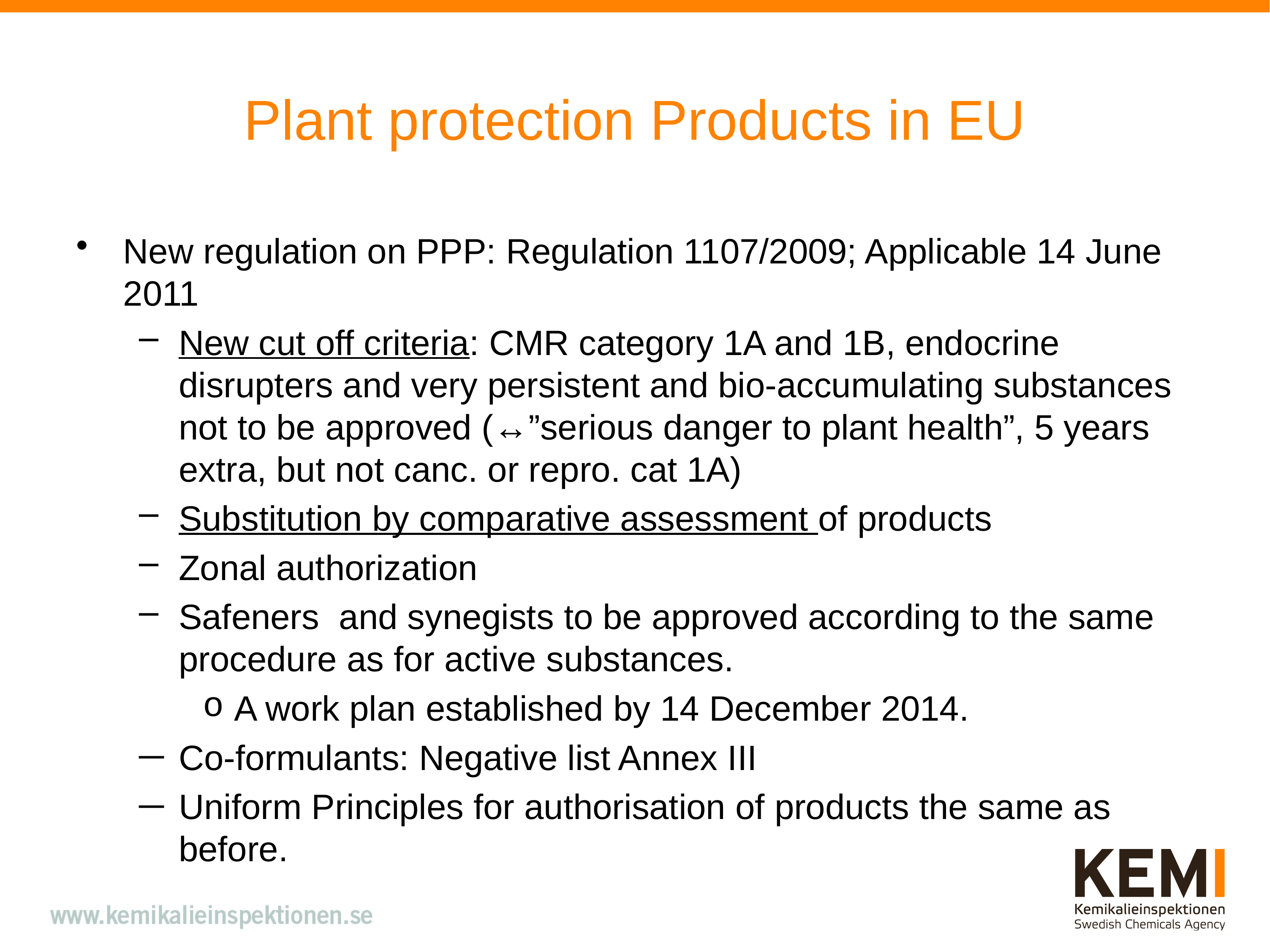

# Plant protection Products in EU
New regulation on PPP: Regulation 1107/2009; Applicable 14 June 2011
New cut off criteria: CMR category 1A and 1B, endocrine disrupters and very persistent and bio-accumulating substances not to be approved (↔”serious danger to plant health”, 5 years extra, but not canc. or repro. cat 1A)
Substitution by comparative assessment of products
Zonal authorization
Safeners  and synegists to be approved according to the same procedure as for active substances.
A work plan established by 14 December 2014.
Co-formulants: Negative list Annex III
Uniform Principles for authorisation of products the same as before.